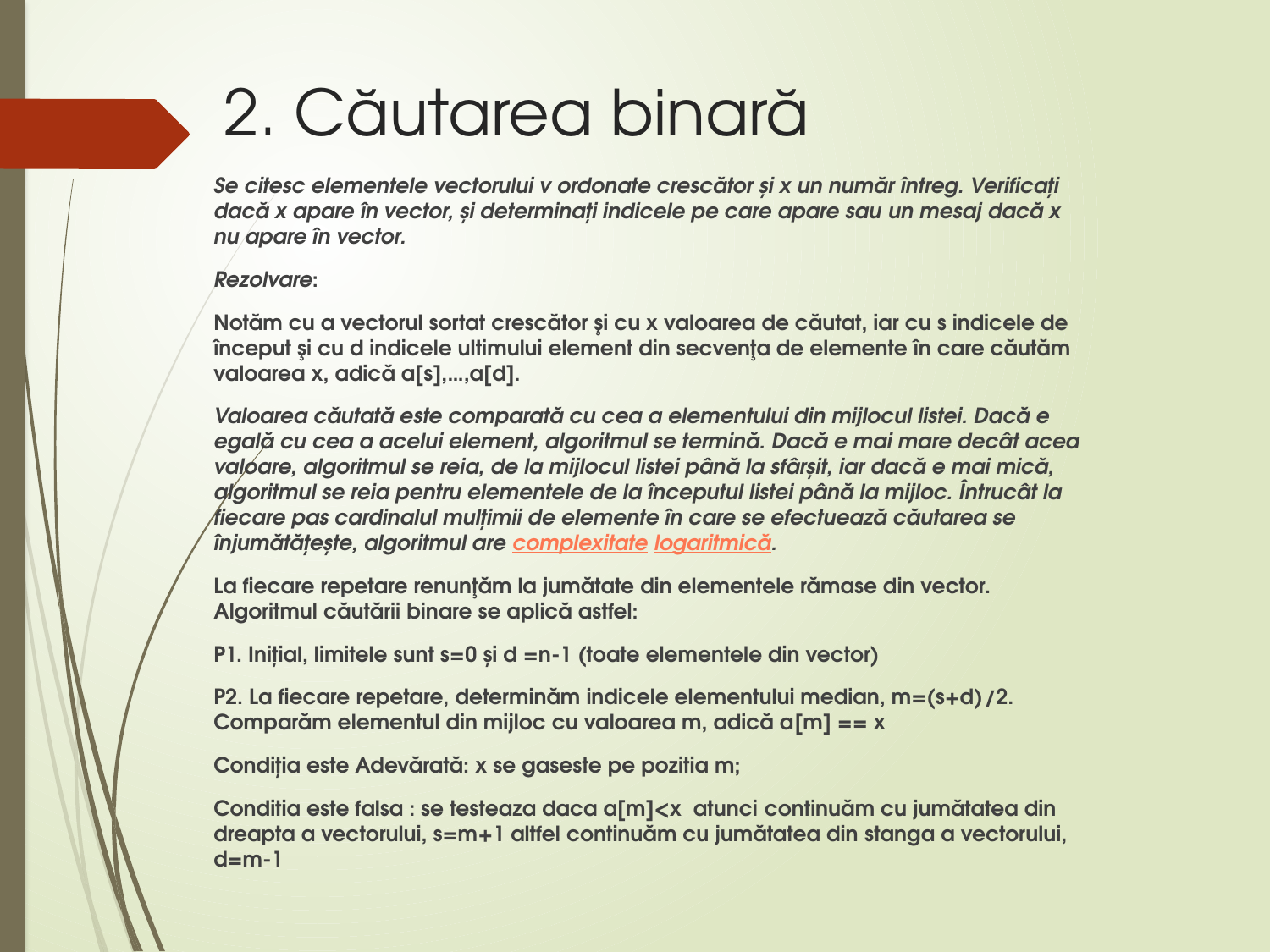

# 2. Căutarea binară
Se citesc elementele vectorului v ordonate crescător şi x un număr întreg. Verificaţi dacă x apare în vector, şi determinaţi indicele pe care apare sau un mesaj dacă x nu apare în vector.
Rezolvare:
Notăm cu a vectorul sortat crescător şi cu x valoarea de căutat, iar cu s indicele de început şi cu d indicele ultimului element din secvenţa de elemente în care căutăm valoarea x, adică a[s],…,a[d].
Valoarea căutată este comparată cu cea a elementului din mijlocul listei. Dacă e egală cu cea a acelui element, algoritmul se termină. Dacă e mai mare decât acea valoare, algoritmul se reia, de la mijlocul listei până la sfârşit, iar dacă e mai mică, algoritmul se reia pentru elementele de la începutul listei până la mijloc. Întrucât la fiecare pas cardinalul mulţimii de elemente în care se efectuează căutarea se înjumătăţeşte, algoritmul are complexitate logaritmică.
La fiecare repetare renunţăm la jumătate din elementele rămase din vector. Algoritmul căutării binare se aplică astfel:
P1. Iniţial, limitele sunt s=0 şi d =n-1 (toate elementele din vector)
P2. La fiecare repetare, determinăm indicele elementului median, m=(s+d)/2. Comparăm elementul din mijloc cu valoarea m, adică a[m] == x
Condiţia este Adevărată: x se gaseste pe pozitia m;
Conditia este falsa : se testeaza daca a[m]<x  atunci continuăm cu jumătatea din dreapta a vectorului, s=m+1 altfel continuăm cu jumătatea din stanga a vectorului, d=m-1